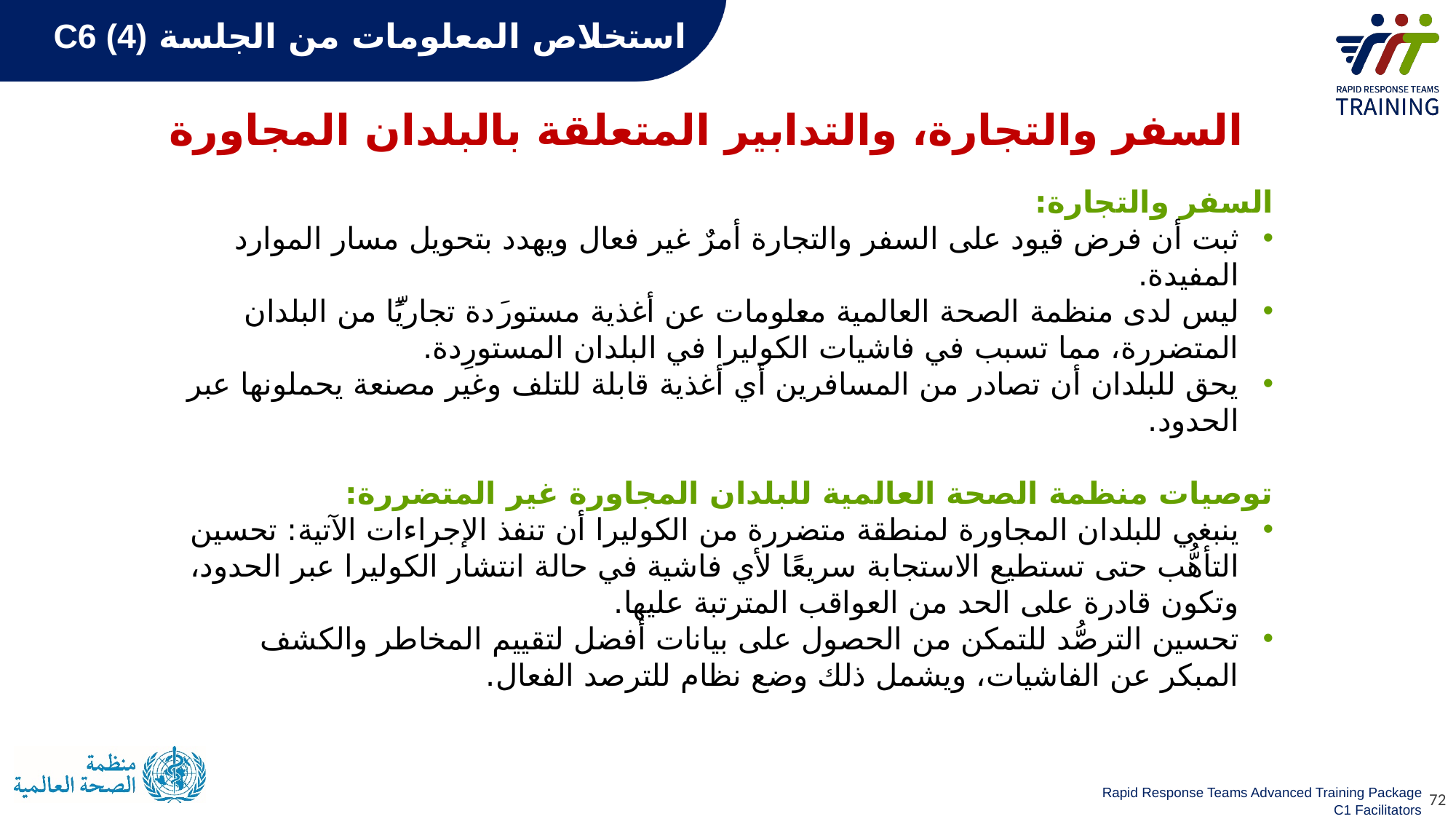

استخلاص المعلومات من الجلسة C6 (4)
السفر والتجارة، والتدابير المتعلقة بالبلدان المجاورة
السفر والتجارة:
ثبت أن فرض قيود على السفر والتجارة أمرٌ غير فعال ويهدد بتحويل مسار الموارد المفيدة.
ليس لدى منظمة الصحة العالمية معلومات عن أغذية مستورَدة تجاريًّا من البلدان المتضررة، مما تسبب في فاشيات الكوليرا في البلدان المستورِدة.
يحق للبلدان أن تصادر من المسافرين أي أغذية قابلة للتلف وغير مصنعة يحملونها عبر الحدود.

توصيات منظمة الصحة العالمية للبلدان المجاورة غير المتضررة:
ينبغي للبلدان المجاورة لمنطقة متضررة من الكوليرا أن تنفذ الإجراءات الآتية: تحسين التأهُّب حتى تستطيع الاستجابة سريعًا لأي فاشية في حالة انتشار الكوليرا عبر الحدود، وتكون قادرة على الحد من العواقب المترتبة عليها.
تحسين الترصُّد للتمكن من الحصول على بيانات أفضل لتقييم المخاطر والكشف المبكر عن الفاشيات، ويشمل ذلك وضع نظام للترصد الفعال.